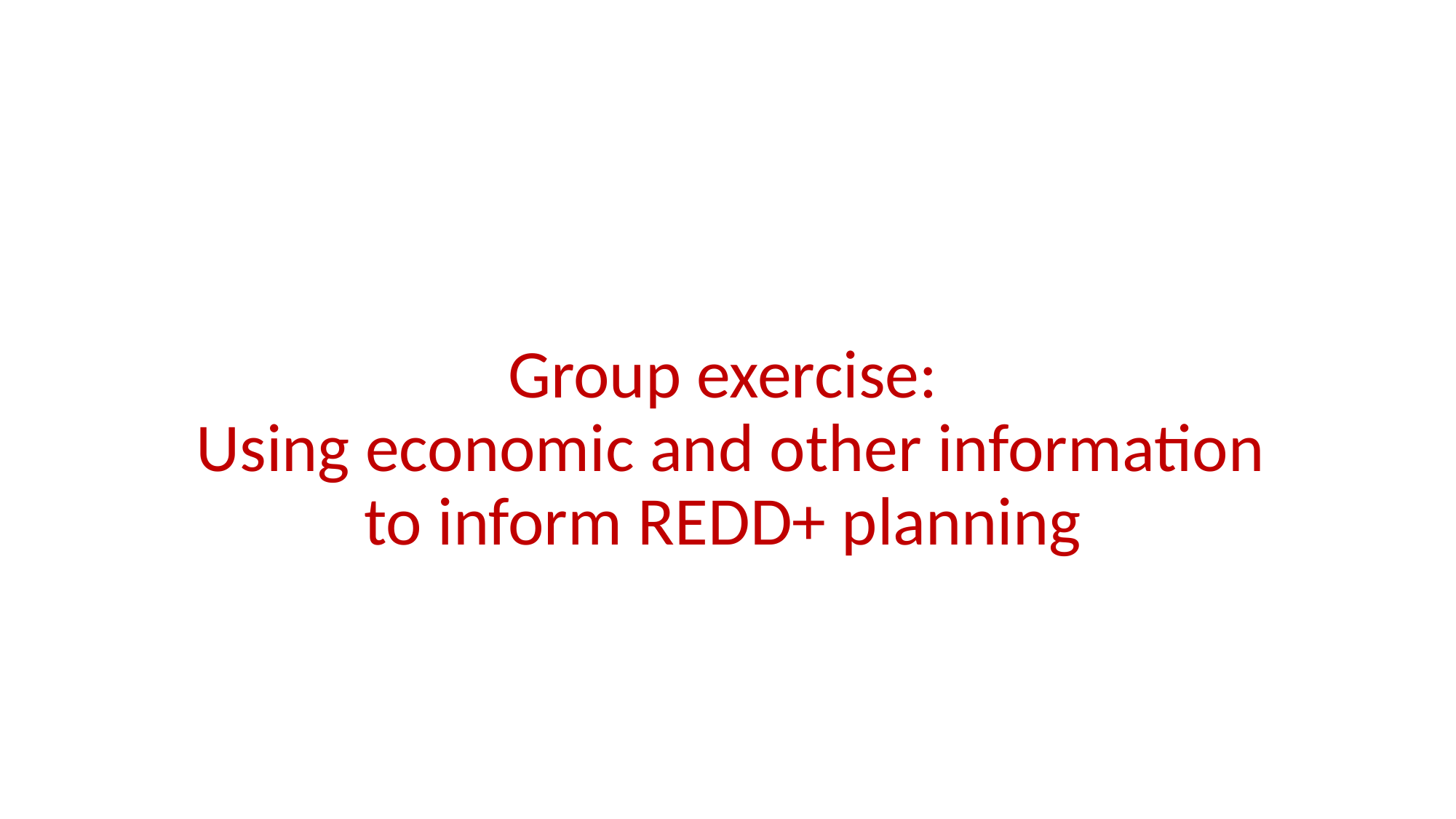

# Group exercise: Using economic and other information to inform REDD+ planning